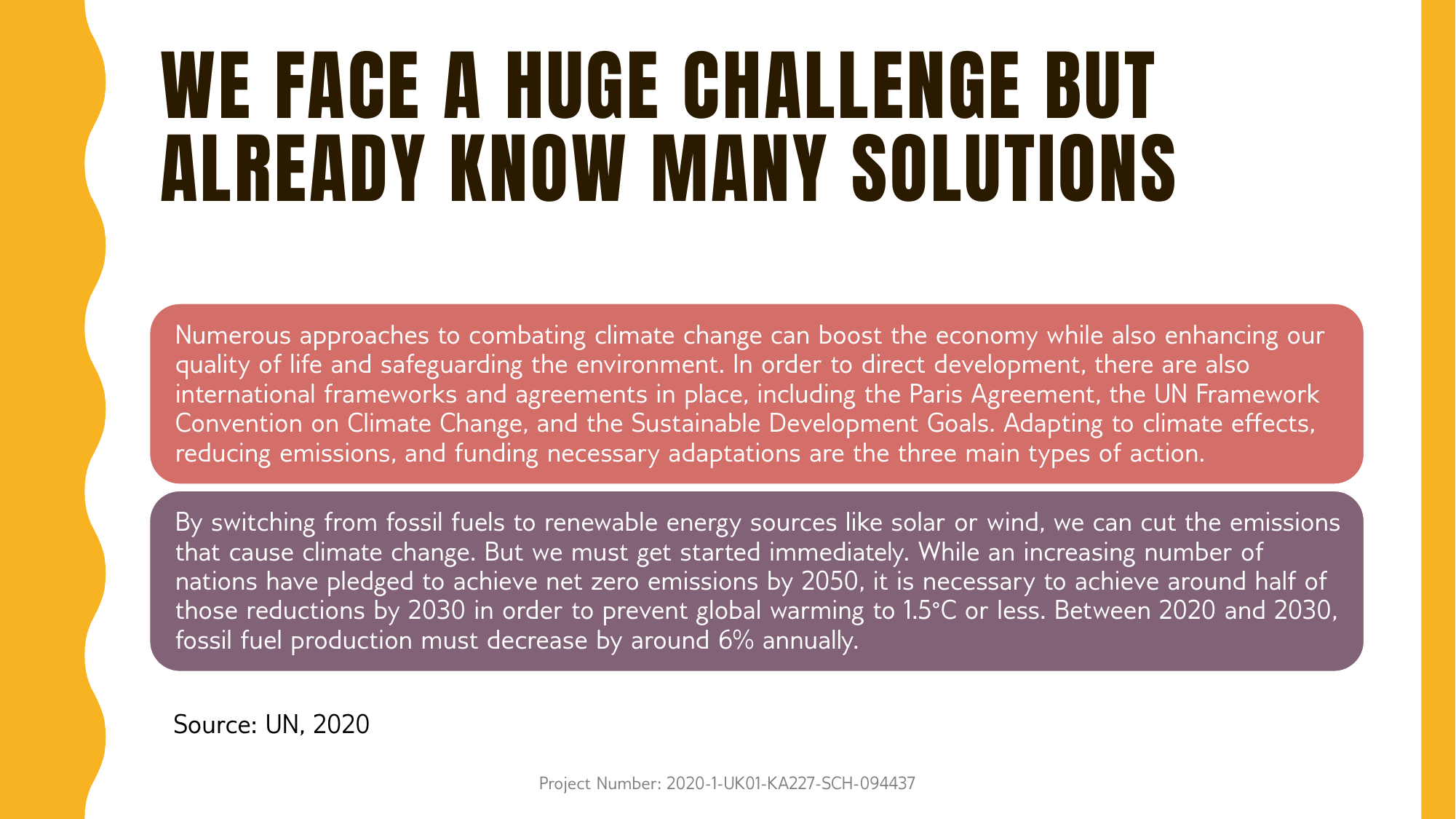

# We face a huge challenge but already know many solutions
Numerous approaches to combating climate change can boost the economy while also enhancing our quality of life and safeguarding the environment. In order to direct development, there are also international frameworks and agreements in place, including the Paris Agreement, the UN Framework Convention on Climate Change, and the Sustainable Development Goals. Adapting to climate effects, reducing emissions, and funding necessary adaptations are the three main types of action.
By switching from fossil fuels to renewable energy sources like solar or wind, we can cut the emissions that cause climate change. But we must get started immediately. While an increasing number of nations have pledged to achieve net zero emissions by 2050, it is necessary to achieve around half of those reductions by 2030 in order to prevent global warming to 1.5°C or less. Between 2020 and 2030, fossil fuel production must decrease by around 6% annually.
Source: UN, 2020
Project Number: 2020-1-UK01-KA227-SCH-094437